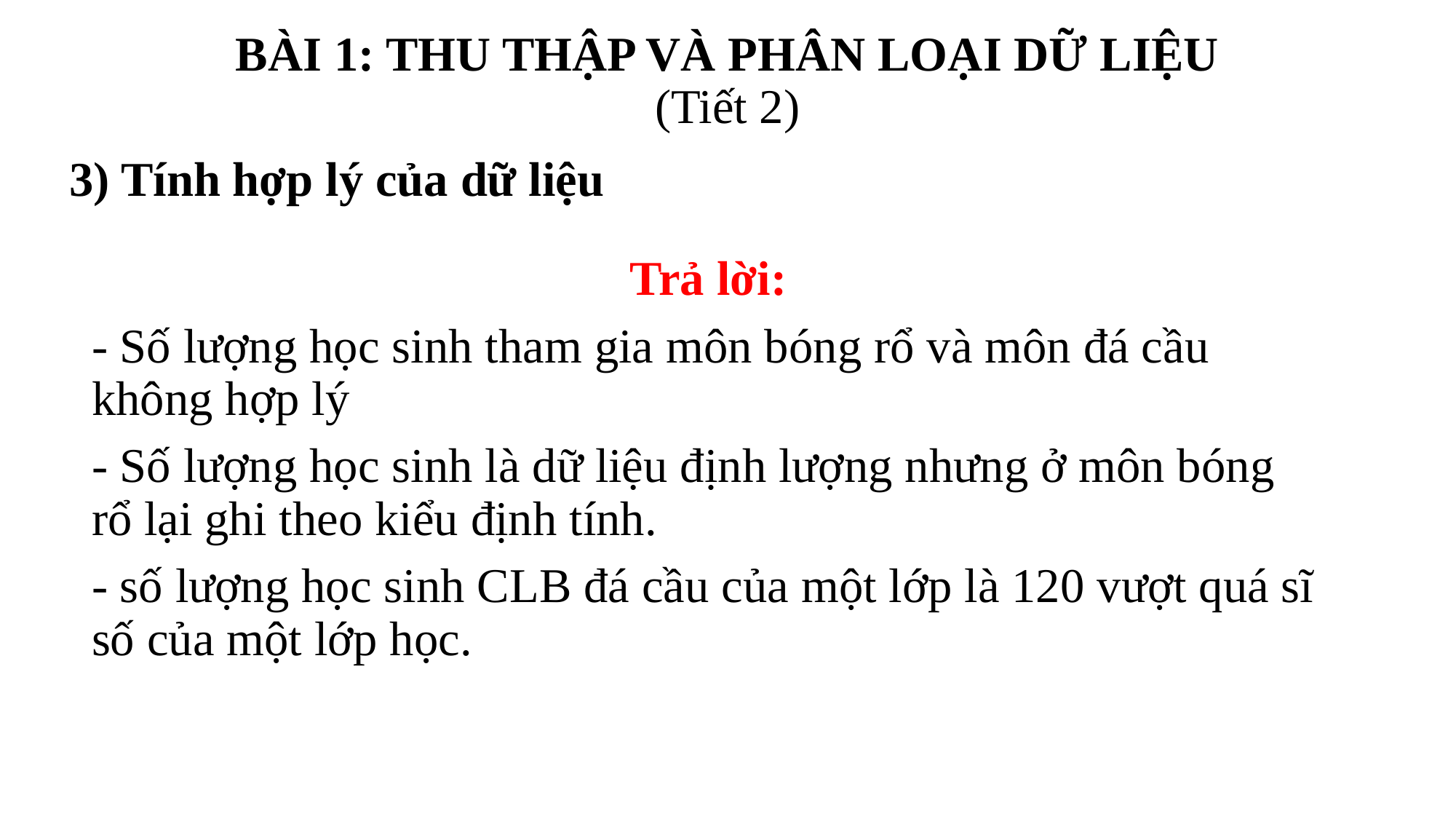

BÀI 1: THU THẬP VÀ PHÂN LOẠI DỮ LIỆU
(Tiết 2)
3) Tính hợp lý của dữ liệu
Trả lời:
- Số lượng học sinh tham gia môn bóng rổ và môn đá cầu không hợp lý
- Số lượng học sinh là dữ liệu định lượng nhưng ở môn bóng rổ lại ghi theo kiểu định tính.
- số lượng học sinh CLB đá cầu của một lớp là 120 vượt quá sĩ số của một lớp học.